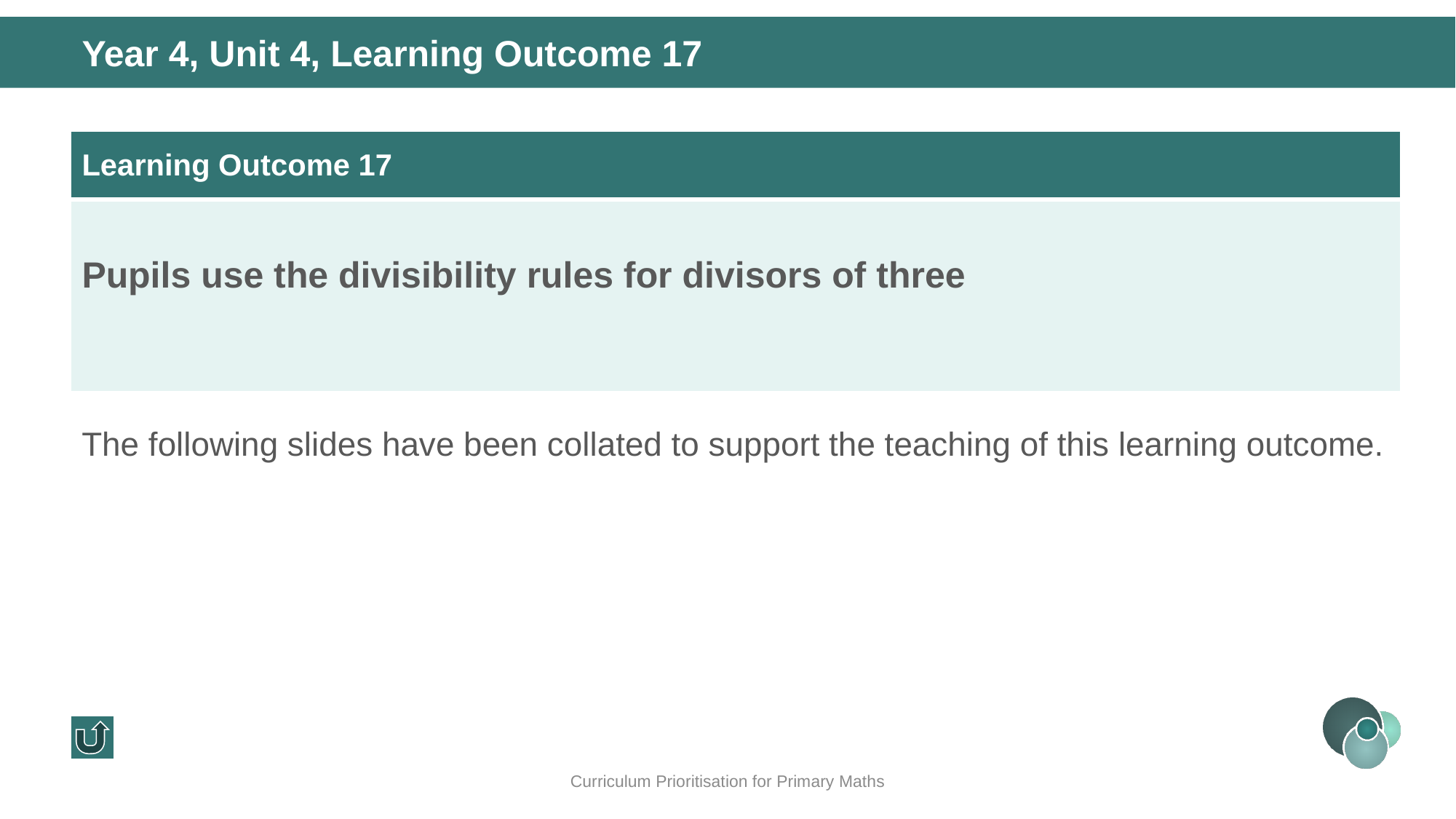

Year 4, Unit 4, Learning Outcome 17
| Learning Outcome 17 |
| --- |
| Pupils use the divisibility rules for divisors of three |
The following slides have been collated to support the teaching of this learning outcome.

Curriculum Prioritisation for Primary Maths